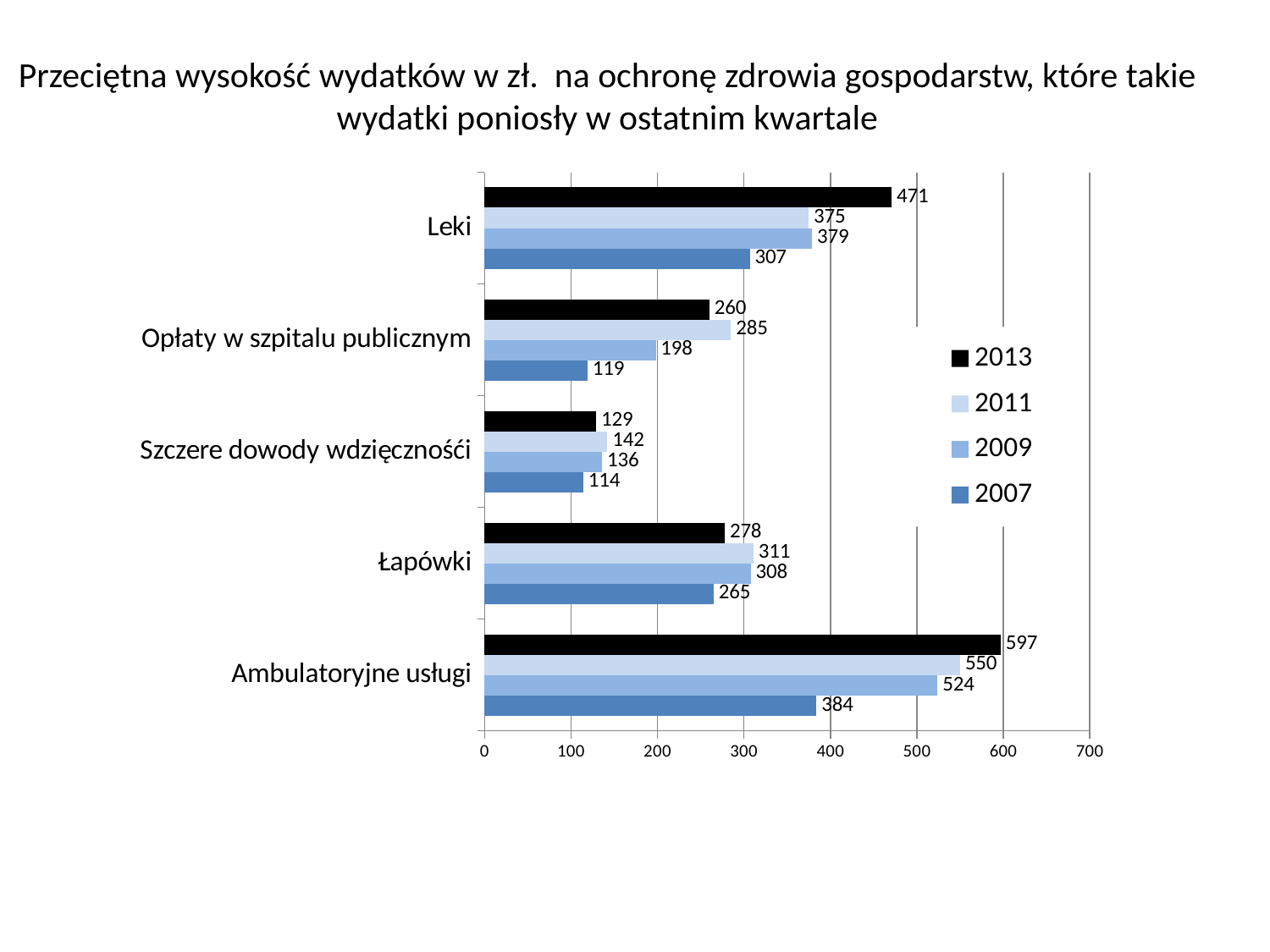

Przeciętna wysokość wydatków w zł.  na ochronę zdrowia gospodarstw, które takie wydatki poniosły w ostatnim kwartale

### Chart

| Category | 2007 | 2009 | 2011 | 2013 |
|---|---|---|---|---|
| Ambulatoryjne usługi | 384.0 | 524.0 | 550.0 | 597.0 |
| Łapówki | 265.0 | 308.0 | 311.0 | 278.0 |
| Szczere dowody wdzięcznośći | 114.0 | 136.0 | 142.0 | 129.0 |
| Opłaty w szpitalu publicznym | 119.0 | 198.0 | 285.0 | 260.0 |
| Leki | 307.0 | 379.0 | 375.0 | 471.0 |